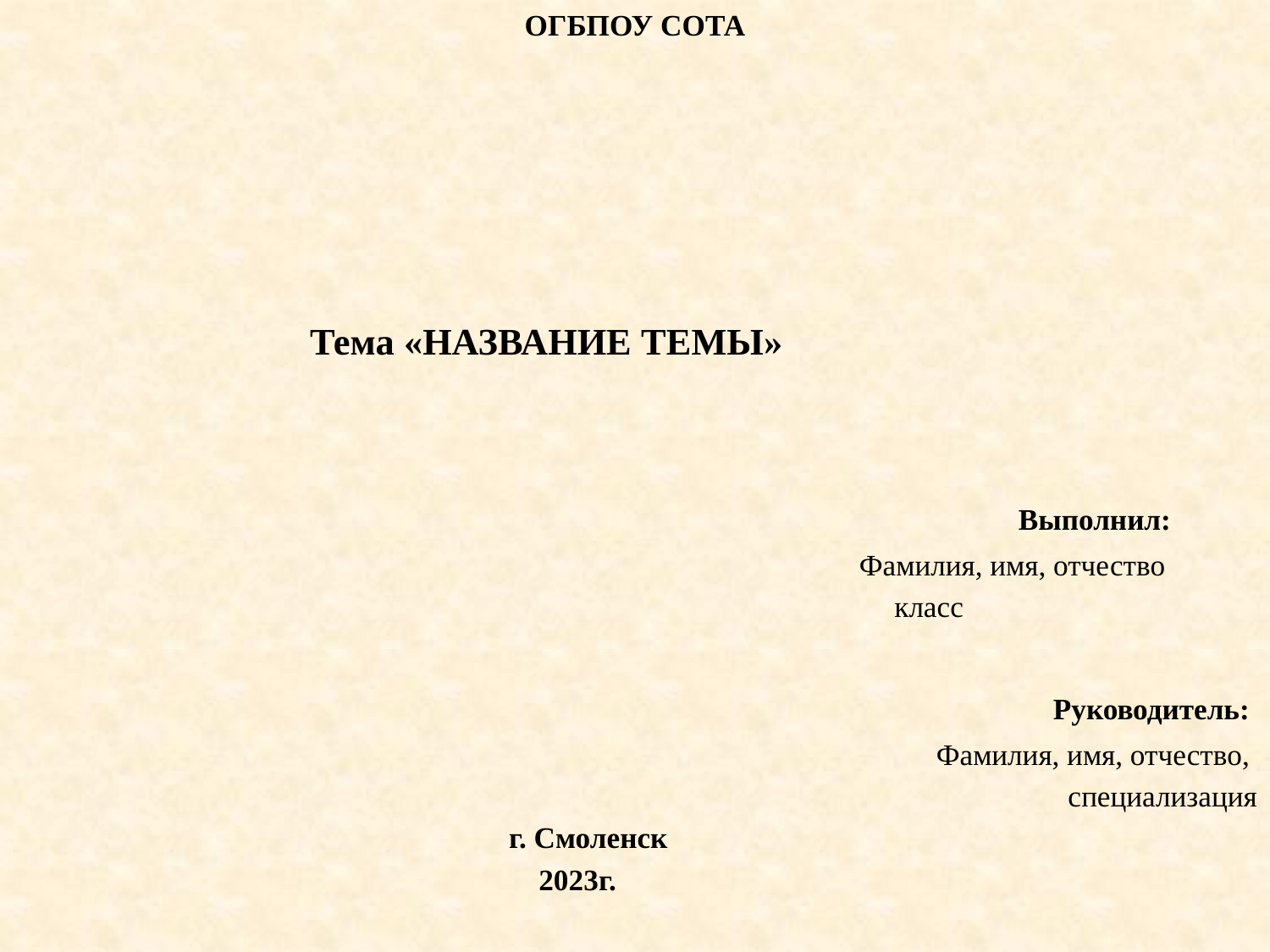

ОГБПОУ СОТА

                          Тема «НАЗВАНИЕ ТЕМЫ»

                                                                                        Выполнил:
                                                                                                                             Фамилия, имя, отчество
                                                                                                                       класс
                                                                                  Руководитель:
 Фамилия, имя, отчество,
 специализация
                                                                   г. Смоленск
                                                                       2023г.